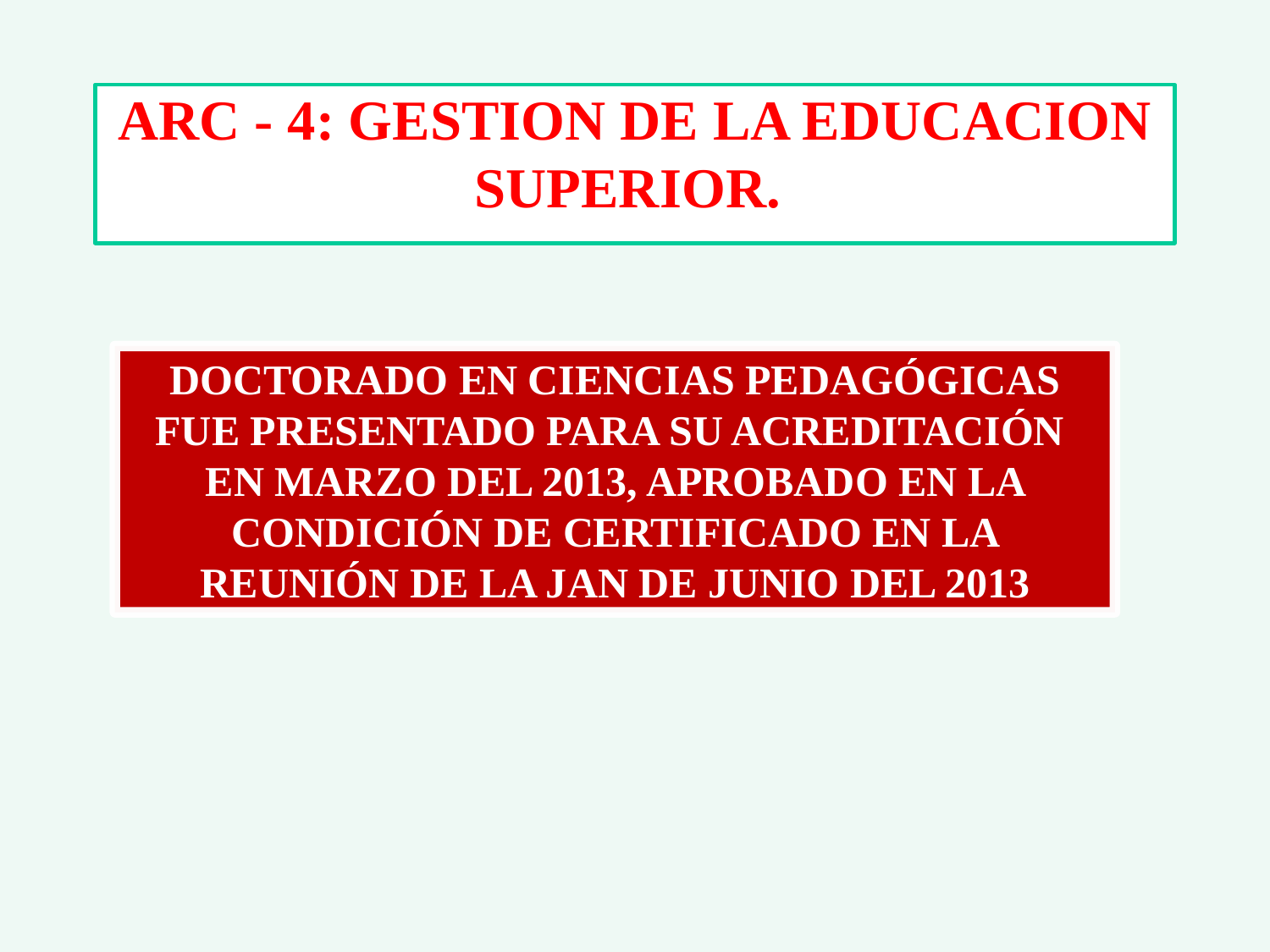

# ARC - 4: GESTION DE LA EDUCACION SUPERIOR.
DOCTORADO EN CIENCIAS PEDAGÓGICAS FUE PRESENTADO PARA SU ACREDITACIÓN  EN MARZO DEL 2013, APROBADO EN LA CONDICIÓN DE CERTIFICADO EN LA REUNIÓN DE LA JAN DE JUNIO DEL 2013